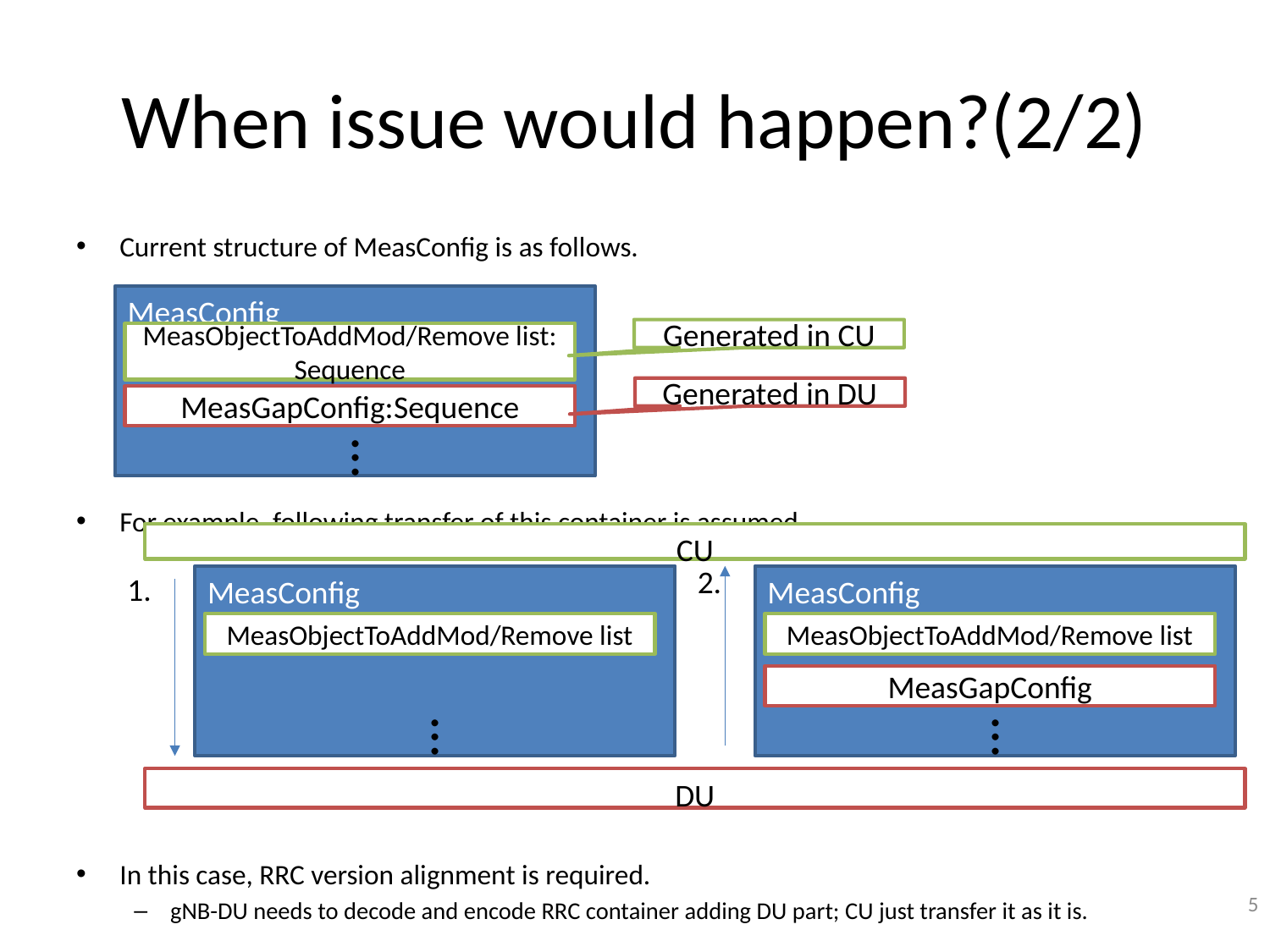

# When issue would happen?(2/2)
Current structure of MeasConfig is as follows.

For example, following transfer of this container is assumed.

In this case, RRC version alignment is required.
gNB-DU needs to decode and encode RRC container adding DU part; CU just transfer it as it is.

MeasConfig
Generated in CU
MeasObjectToAddMod/Remove list:
Sequence
Generated in DU
MeasGapConfig:Sequence
…
CU
2.
1.
MeasConfig
MeasConfig
MeasObjectToAddMod/Remove list
MeasObjectToAddMod/Remove list
MeasGapConfig
…
…
DU
5